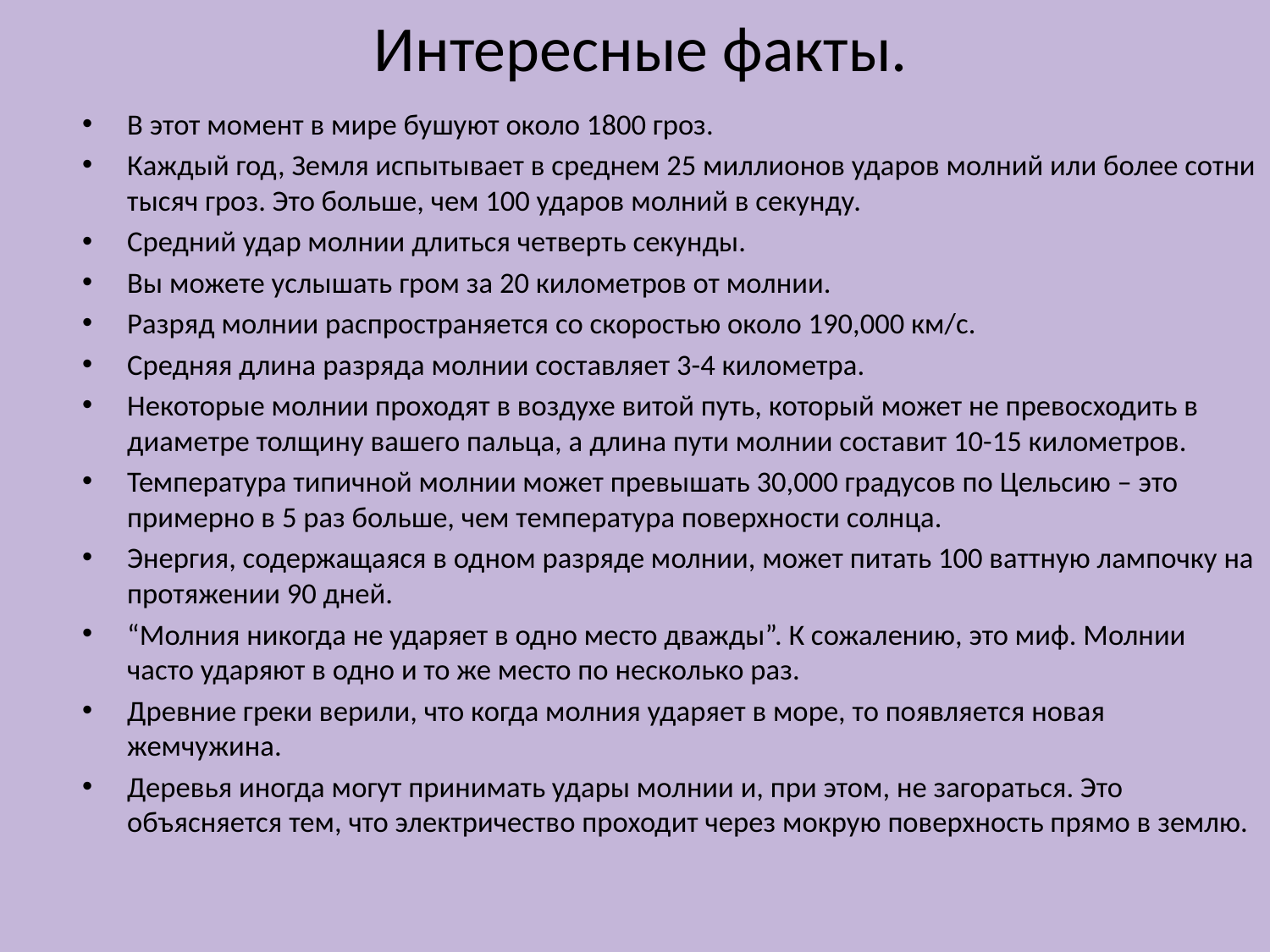

# Интересные факты.
В этот момент в мире бушуют около 1800 гроз.
Каждый год, Земля испытывает в среднем 25 миллионов ударов молний или более сотни тысяч гроз. Это больше, чем 100 ударов молний в секунду.
Средний удар молнии длиться четверть секунды.
Вы можете услышать гром за 20 километров от молнии.
Разряд молнии распространяется со скоростью около 190,000 км/с.
Средняя длина разряда молнии составляет 3-4 километра.
Некоторые молнии проходят в воздухе витой путь, который может не превосходить в диаметре толщину вашего пальца, а длина пути молнии составит 10-15 километров.
Температура типичной молнии может превышать 30,000 градусов по Цельсию – это примерно в 5 раз больше, чем температура поверхности солнца.
Энергия, содержащаяся в одном разряде молнии, может питать 100 ваттную лампочку на протяжении 90 дней.
“Молния никогда не ударяет в одно место дважды”. К сожалению, это миф. Молнии часто ударяют в одно и то же место по несколько раз.
Древние греки верили, что когда молния ударяет в море, то появляется новая жемчужина.
Деревья иногда могут принимать удары молнии и, при этом, не загораться. Это объясняется тем, что электричество проходит через мокрую поверхность прямо в землю.